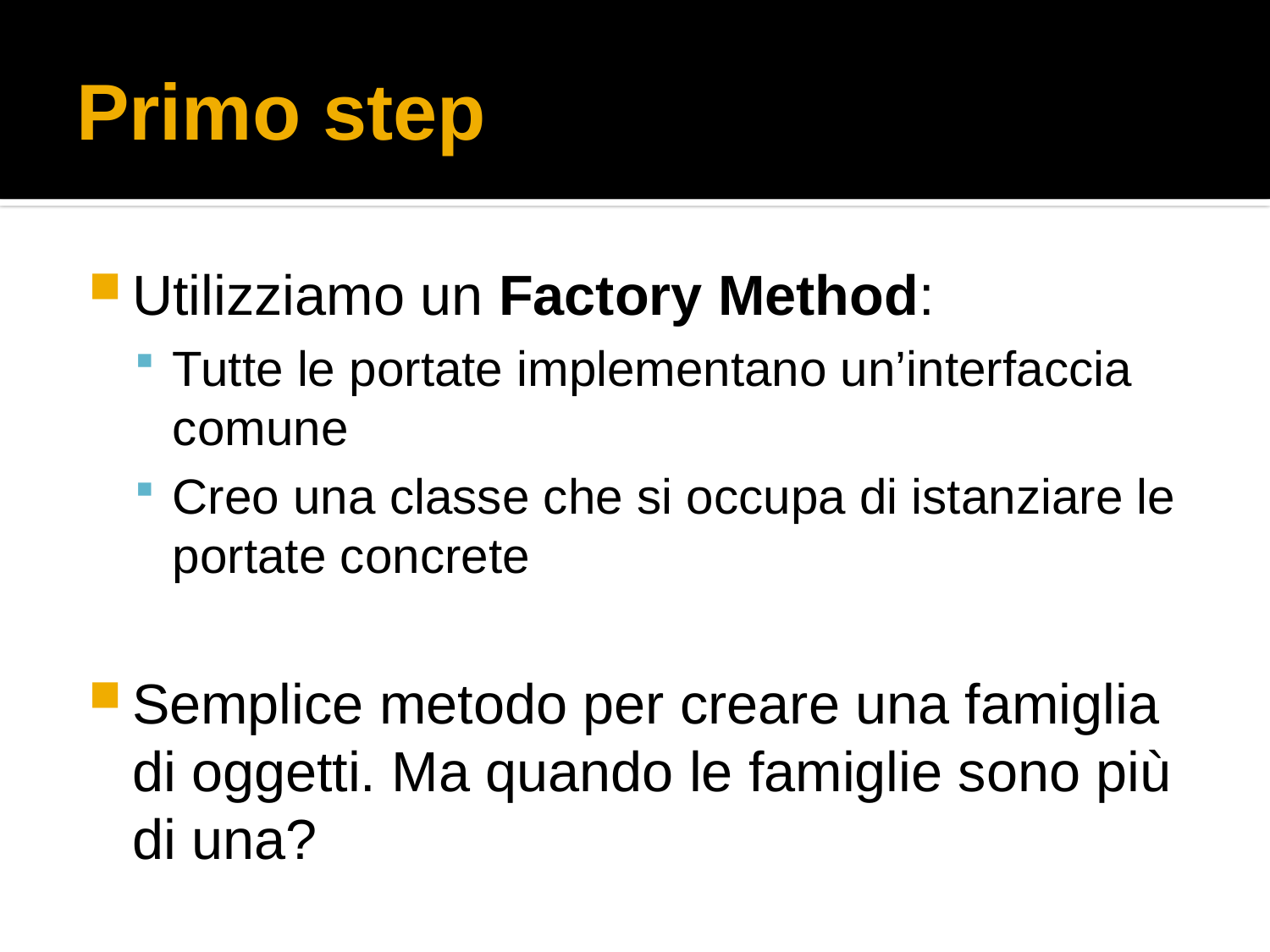

# Primo step
Utilizziamo un Factory Method:
Tutte le portate implementano un’interfaccia comune
Creo una classe che si occupa di istanziare le portate concrete

Semplice metodo per creare una famiglia di oggetti. Ma quando le famiglie sono più di una?